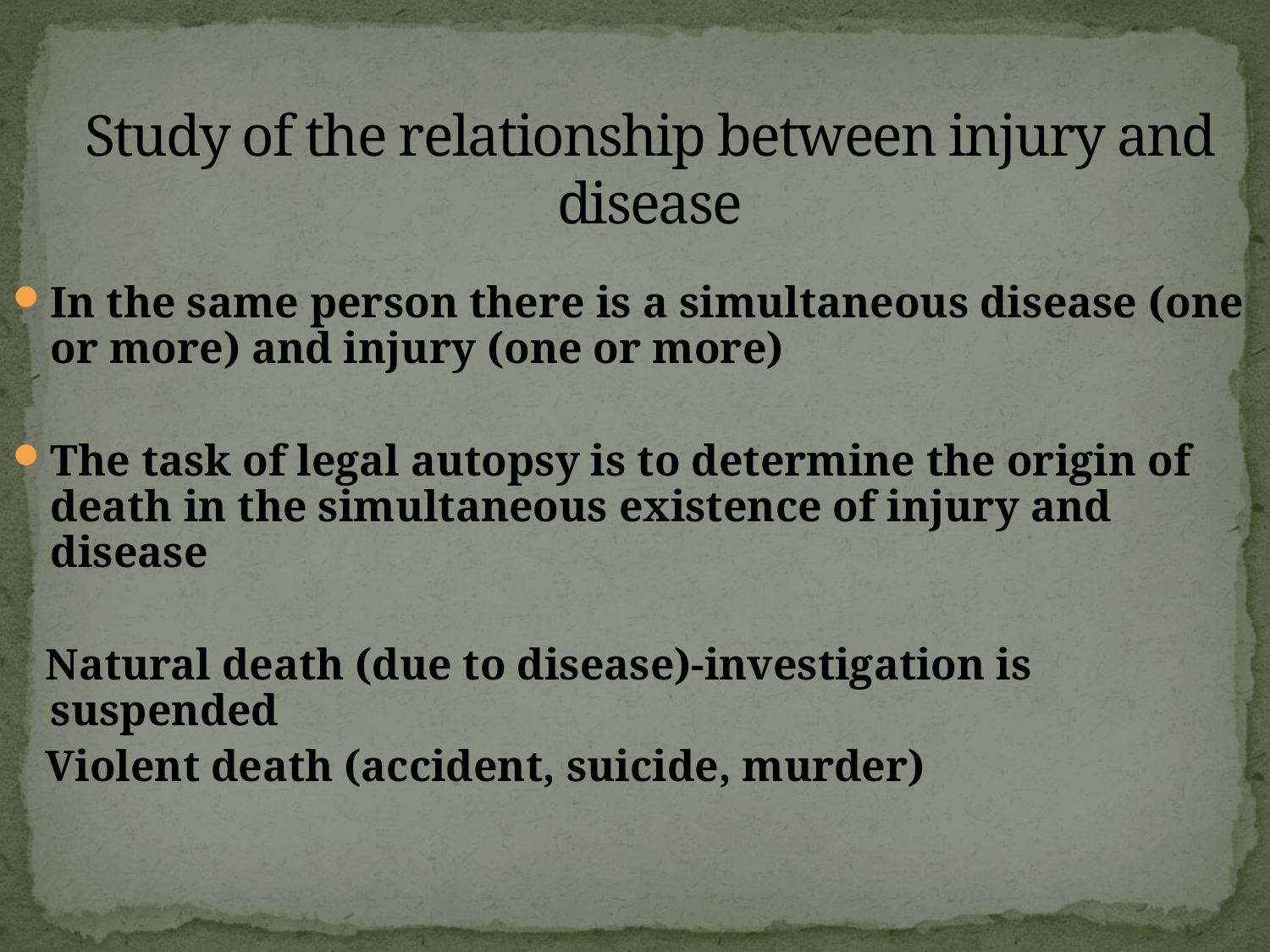

# Study of the relationship between injury and disease
In the same person there is a simultaneous disease (one or more) and injury (one or more)

The task of legal autopsy is to determine the origin of death in the simultaneous existence of injury and disease

   Natural death (due to disease)-investigation is suspended
   Violent death (accident, suicide, murder)